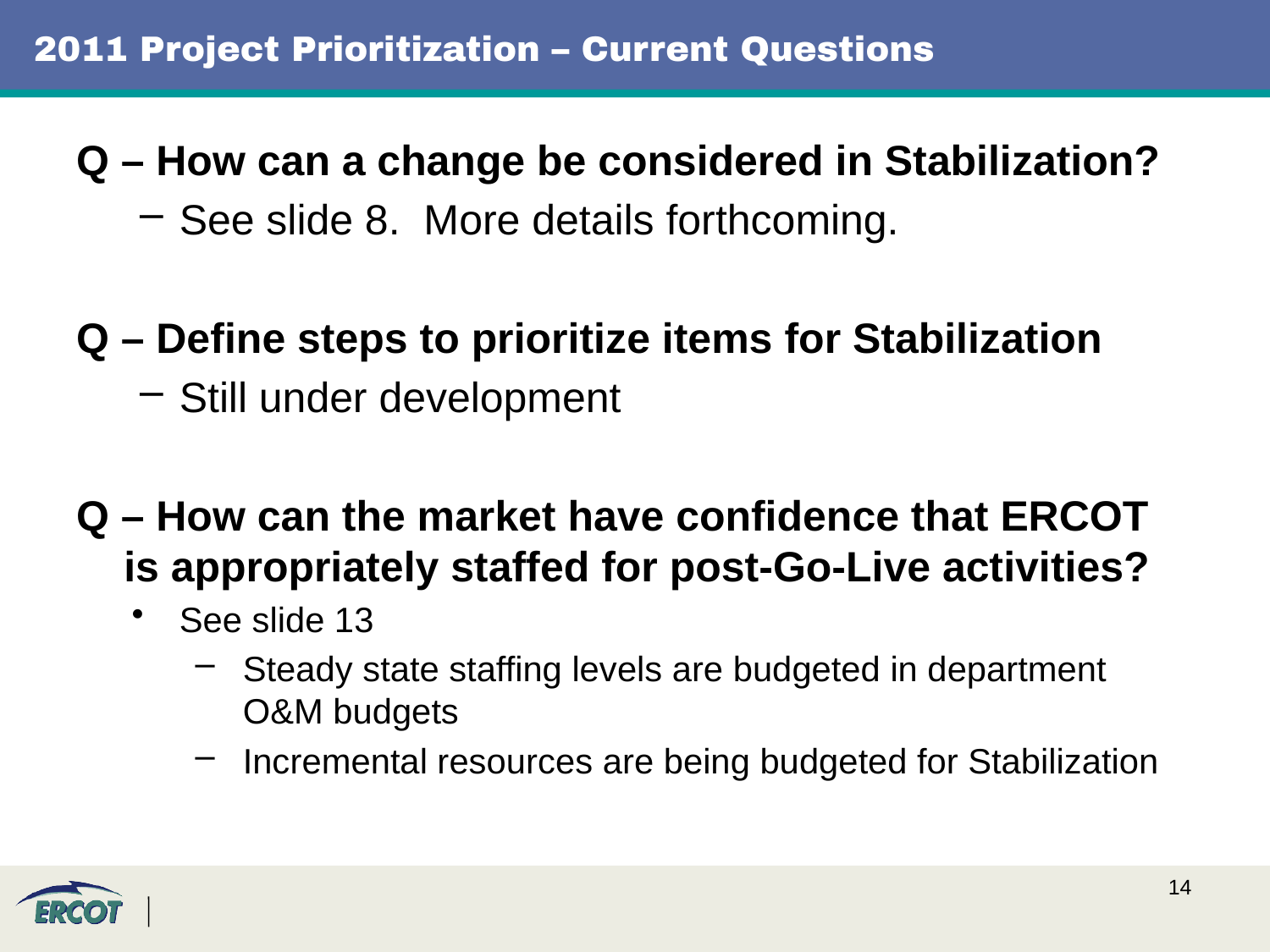

# 2011 Project Prioritization – Current Questions
Q – How can a change be considered in Stabilization?
See slide 8.  More details forthcoming.

Q – Define steps to prioritize items for Stabilization
Still under development

Q – How can the market have confidence that ERCOT is appropriately staffed for post-Go-Live activities?
See slide 13
Steady state staffing levels are budgeted in department O&M budgets
Incremental resources are being budgeted for Stabilization